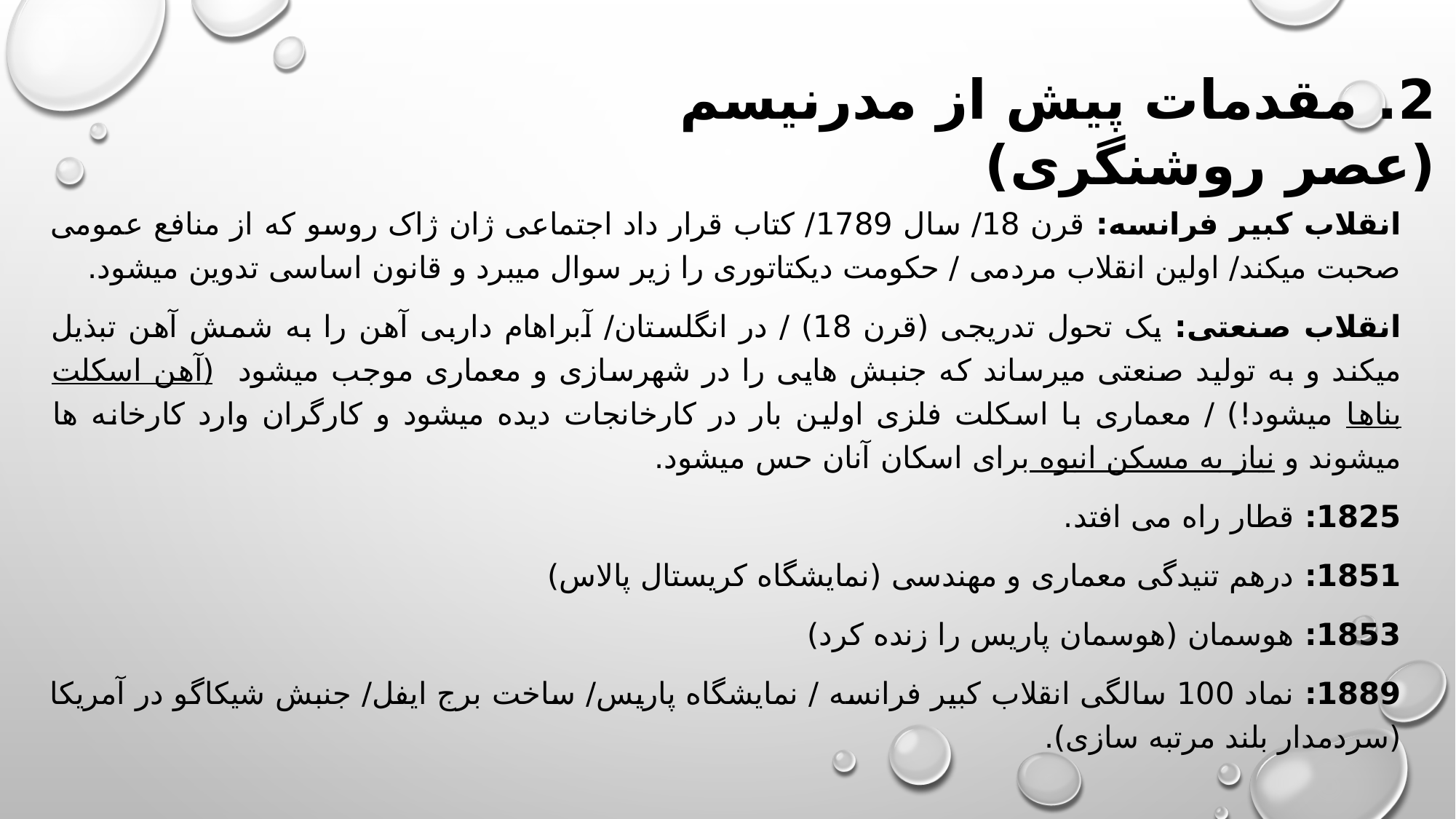

2. مقدمات پیش از مدرنیسم (عصر روشنگری)

انقلاب کبیر فرانسه: قرن 18/ سال 1789/ کتاب قرار داد اجتماعی ژان ژاک روسو که از منافع عمومی صحبت میکند/ اولین انقلاب مردمی / حکومت دیکتاتوری را زیر سوال میبرد و قانون اساسی تدوین میشود.
انقلاب صنعتی: یک تحول تدریجی (قرن 18) / در انگلستان/ آبراهام داربی آهن را به شمش آهن تبذیل میکند و به تولید صنعتی میرساند که جنبش هایی را در شهرسازی و معماری موجب میشود  (آهن اسکلت بناها میشود!) / معماری با اسکلت فلزی اولین بار در کارخانجات دیده میشود و کارگران وارد کارخانه ها میشوند و نیاز به مسکن انبوه برای اسکان آنان حس میشود.
1825: قطار راه می افتد.
1851: درهم تنیدگی معماری و مهندسی (نمایشگاه کریستال پالاس)
1853: هوسمان (هوسمان پاریس را زنده کرد)
1889: نماد 100 سالگی انقلاب کبیر فرانسه / نمایشگاه پاریس/ ساخت برج ایفل/ جنبش شیکاگو در آمریکا (سردمدار بلند مرتبه سازی).